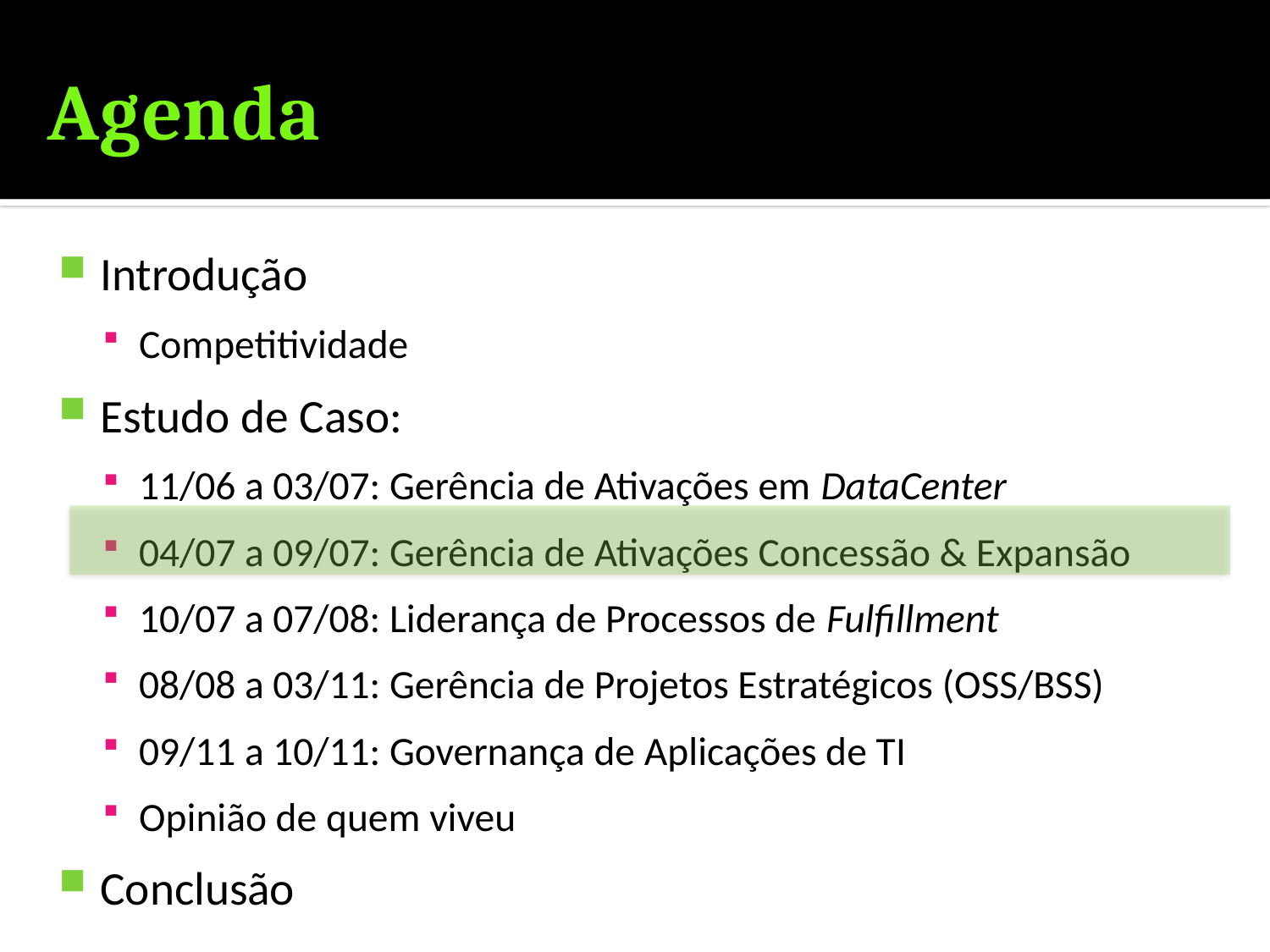

# Agenda
Introdução
Competitividade
Estudo de Caso:
11/06 a 03/07: Gerência de Ativações em DataCenter
04/07 a 09/07: Gerência de Ativações Concessão & Expansão
10/07 a 07/08: Liderança de Processos de Fulfillment
08/08 a 03/11: Gerência de Projetos Estratégicos (OSS/BSS)
09/11 a 10/11: Governança de Aplicações de TI
Opinião de quem viveu
Conclusão